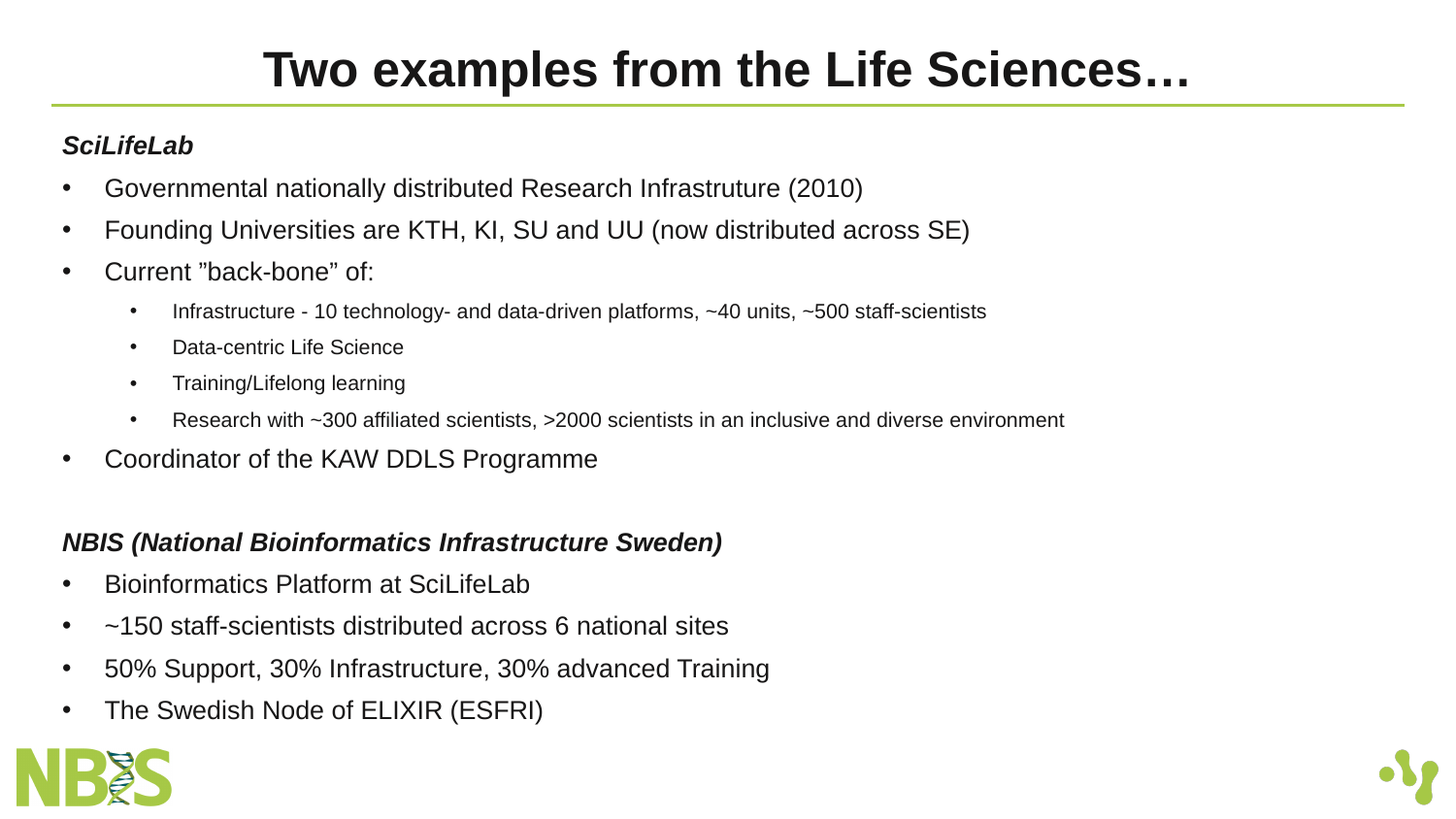

# Two examples from the Life Sciences…
SciLifeLab
Governmental nationally distributed Research Infrastruture (2010)
Founding Universities are KTH, KI, SU and UU (now distributed across SE)
Current ”back-bone” of:
Infrastructure - 10 technology- and data-driven platforms, ~40 units, ~500 staff-scientists
Data-centric Life Science
Training/Lifelong learning
Research with ~300 affiliated scientists, >2000 scientists in an inclusive and diverse environment
Coordinator of the KAW DDLS Programme

NBIS (National Bioinformatics Infrastructure Sweden)
Bioinformatics Platform at SciLifeLab
~150 staff-scientists distributed across 6 national sites
50% Support, 30% Infrastructure, 30% advanced Training
The Swedish Node of ELIXIR (ESFRI)